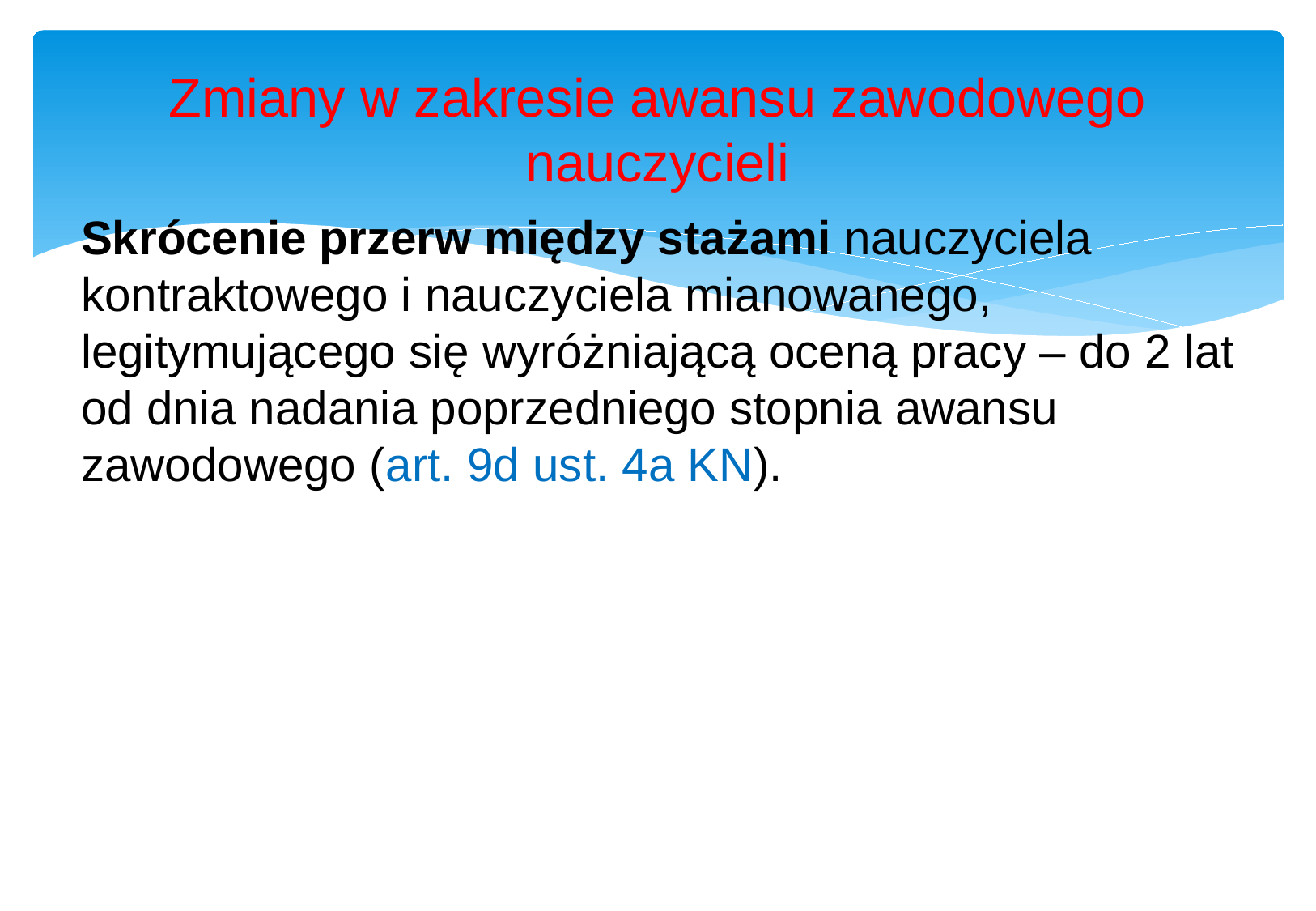

# Zmiany w zakresie awansu zawodowego nauczycieli

Skrócenie przerw między stażami nauczyciela kontraktowego i nauczyciela mianowanego, legitymującego się wyróżniającą oceną pracy – do 2 lat od dnia nadania poprzedniego stopnia awansu zawodowego (art. 9d ust. 4a KN).